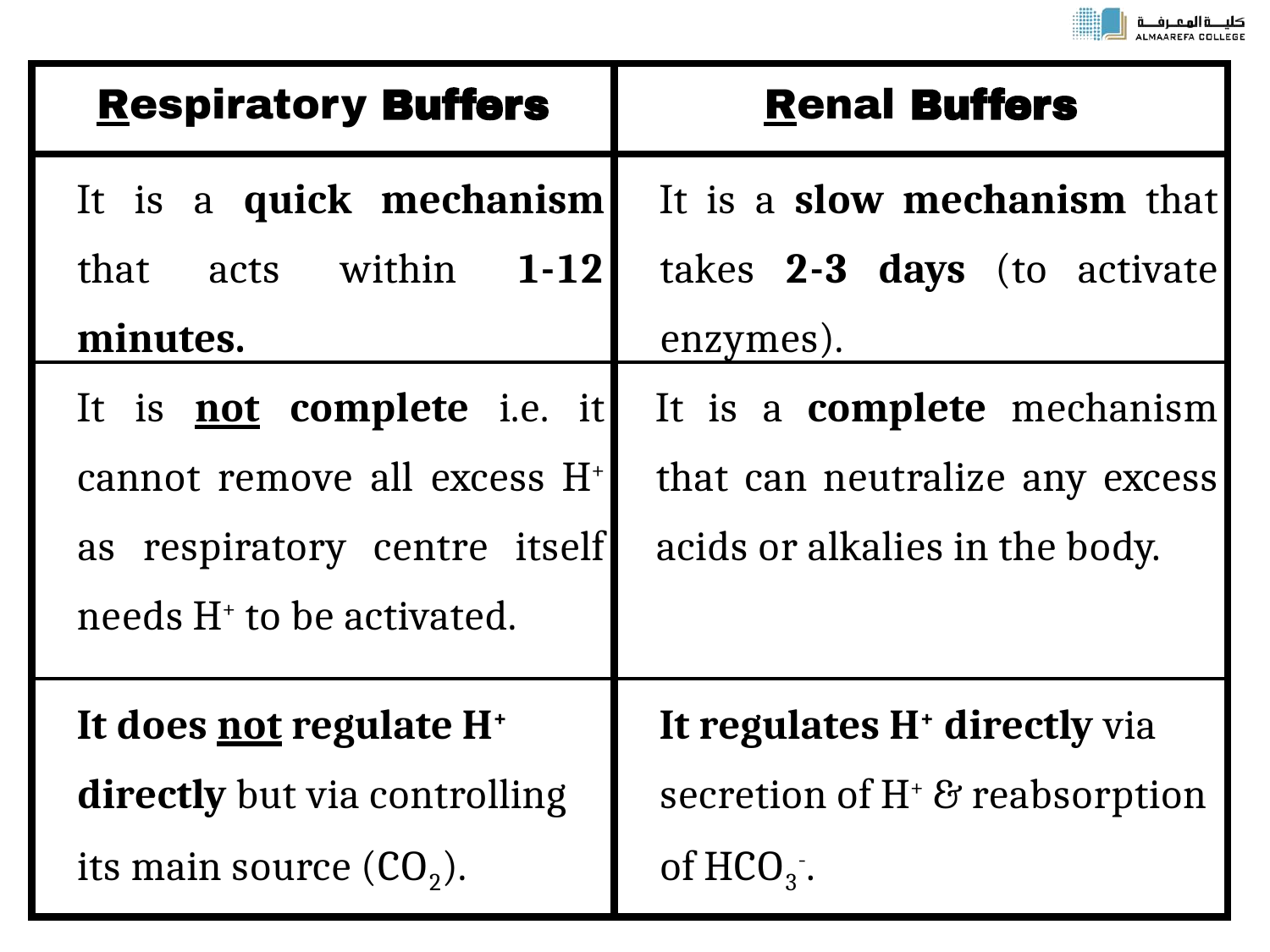

| Respiratory Buffers | Renal Buffers |
| --- | --- |
| It is a quick mechanism that acts within 1-12 minutes. | It is a slow mechanism that takes 2-3 days (to activate enzymes). |
| It is not complete i.e. it cannot remove all excess H+ as respiratory centre itself needs H+ to be activated. | It is a complete mechanism that can neutralize any excess acids or alkalies in the body. |
| It does not regulate H+ directly but via controlling its main source (CO2). | It regulates H+ directly via secretion of H+ & reabsorption of HCO3-. |